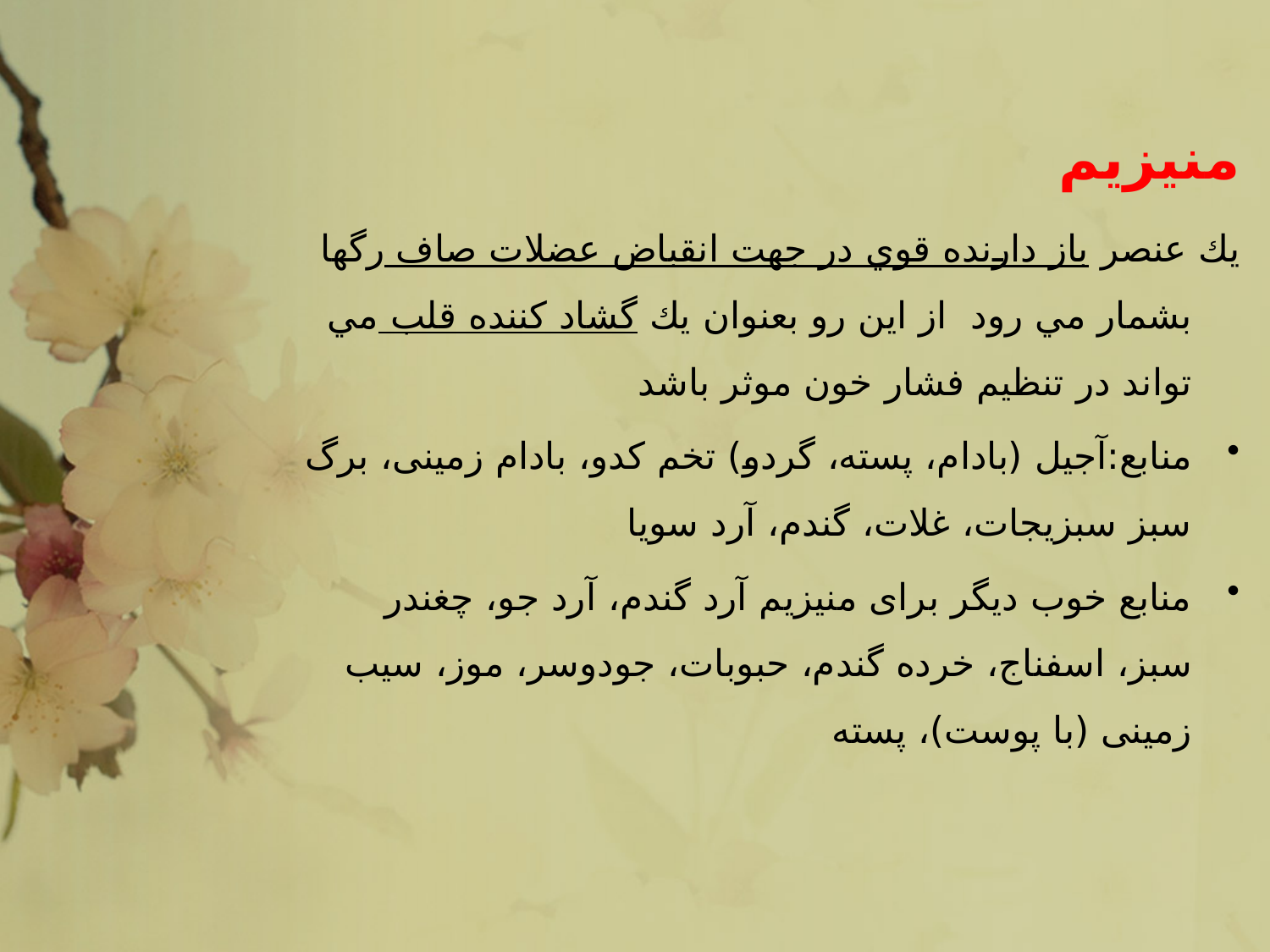

# منیزیم
يك عنصر باز دارنده قوي در جهت انقباض عضلات صاف رگها بشمار مي رود  از اين رو بعنوان يك گشاد كننده قلب مي تواند در تنظيم فشار خون موثر باشد
منابع:آجیل (بادام، پسته، گردو) تخم کدو، بادام زمینی، برگ سبز سبزیجات، غلات، گندم، آرد سویا
منابع خوب دیگر برای منیزیم آرد گندم، آرد جو، چغندر سبز، اسفناج، خرده گندم، حبوبات، جودوسر، موز، سیب زمینی (با پوست)، پسته